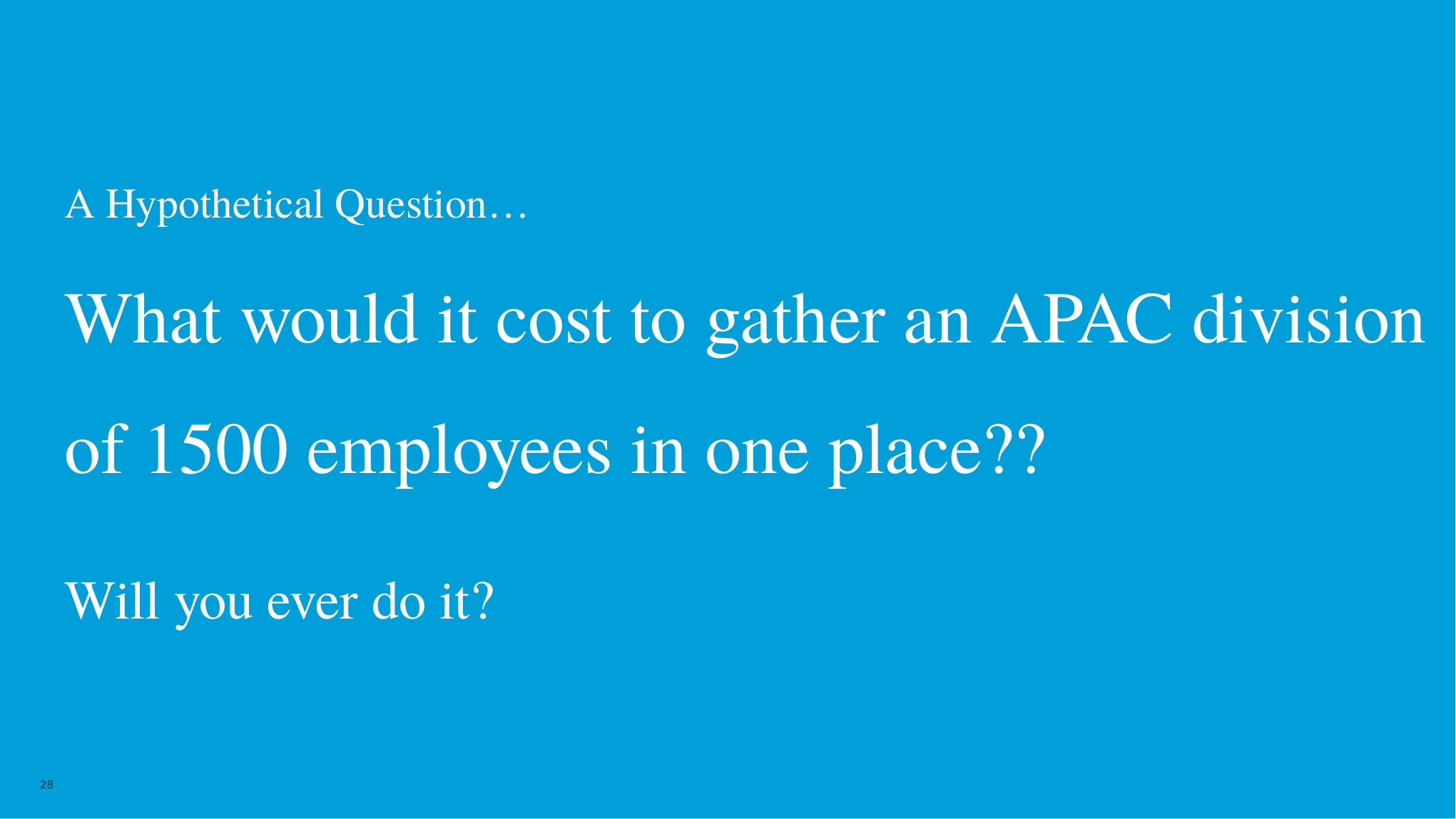

A Hypothetical Question…
What would it cost to gather an APAC division of 1500 employees in one place??

Will you ever do it?

28